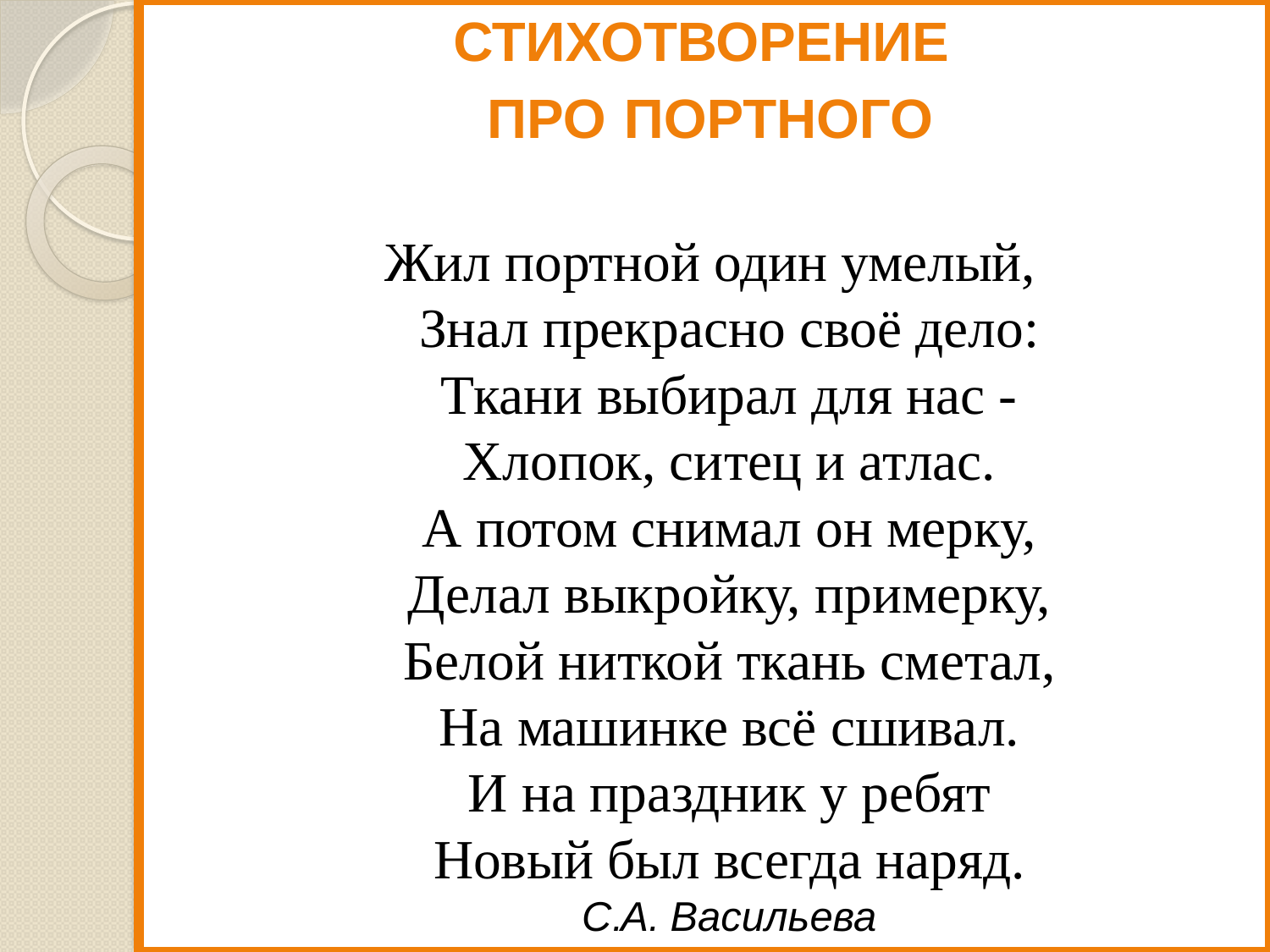

СТИХОТВОРЕНИЕ
ПРО ПОРТНОГО
Жил портной один умелый,
Знал прекрасно своё дело:
Ткани выбирал для нас -
Хлопок, ситец и атлас.
А потом снимал он мерку,
Делал выкройку, примерку,
Белой ниткой ткань сметал,
На машинке всё сшивал.
И на праздник у ребят
Новый был всегда наряд.
С.А. Васильева